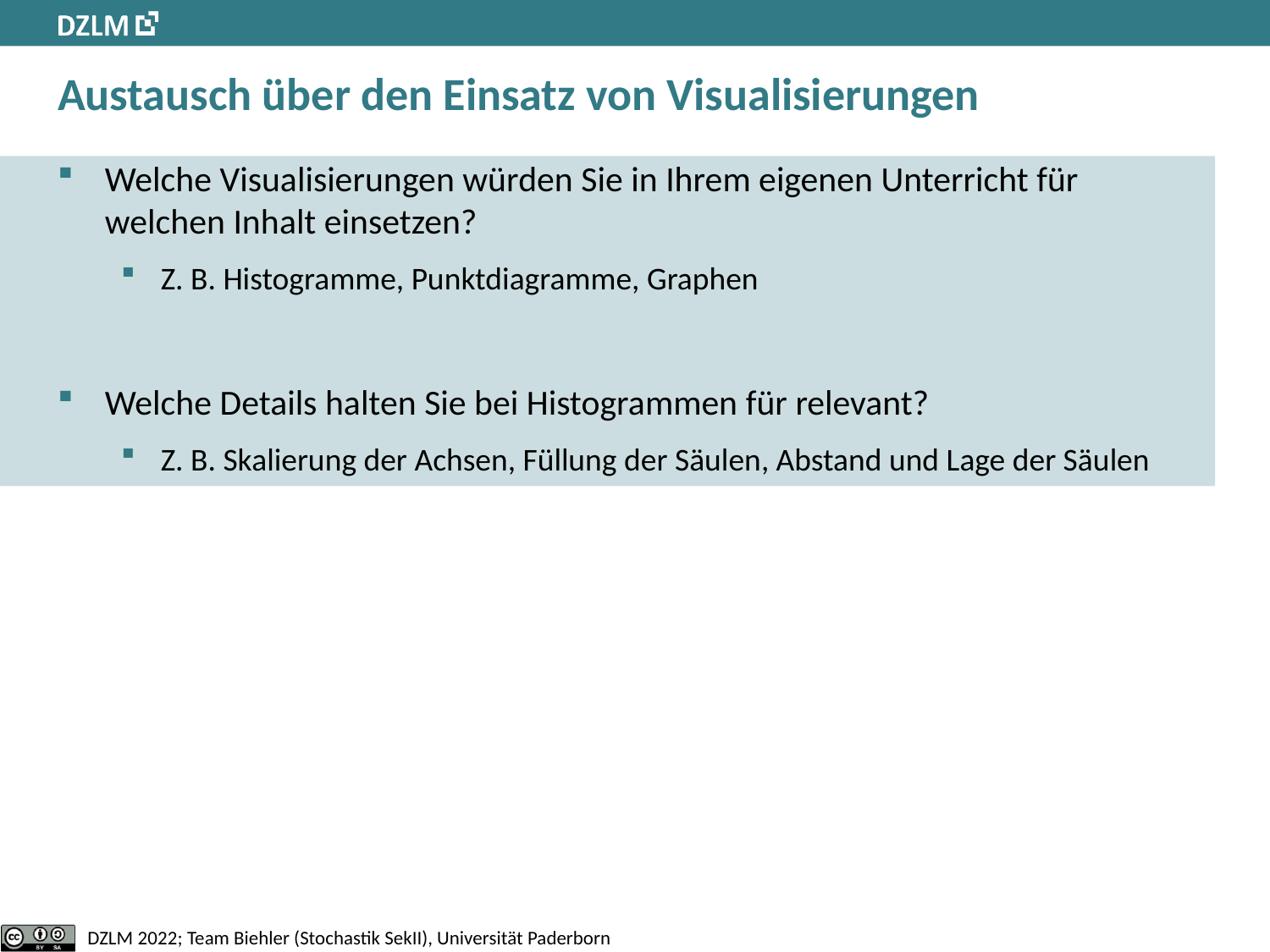

# Austausch über den Einsatz von Visualisierungen

Welche Visualisierungen würden Sie in Ihrem eigenen Unterricht für welchen Inhalt einsetzen?
Z. B. Histogramme, Punktdiagramme, Graphen

Welche Details halten Sie bei Histogrammen für relevant?
Z. B. Skalierung der Achsen, Füllung der Säulen, Abstand und Lage der Säulen